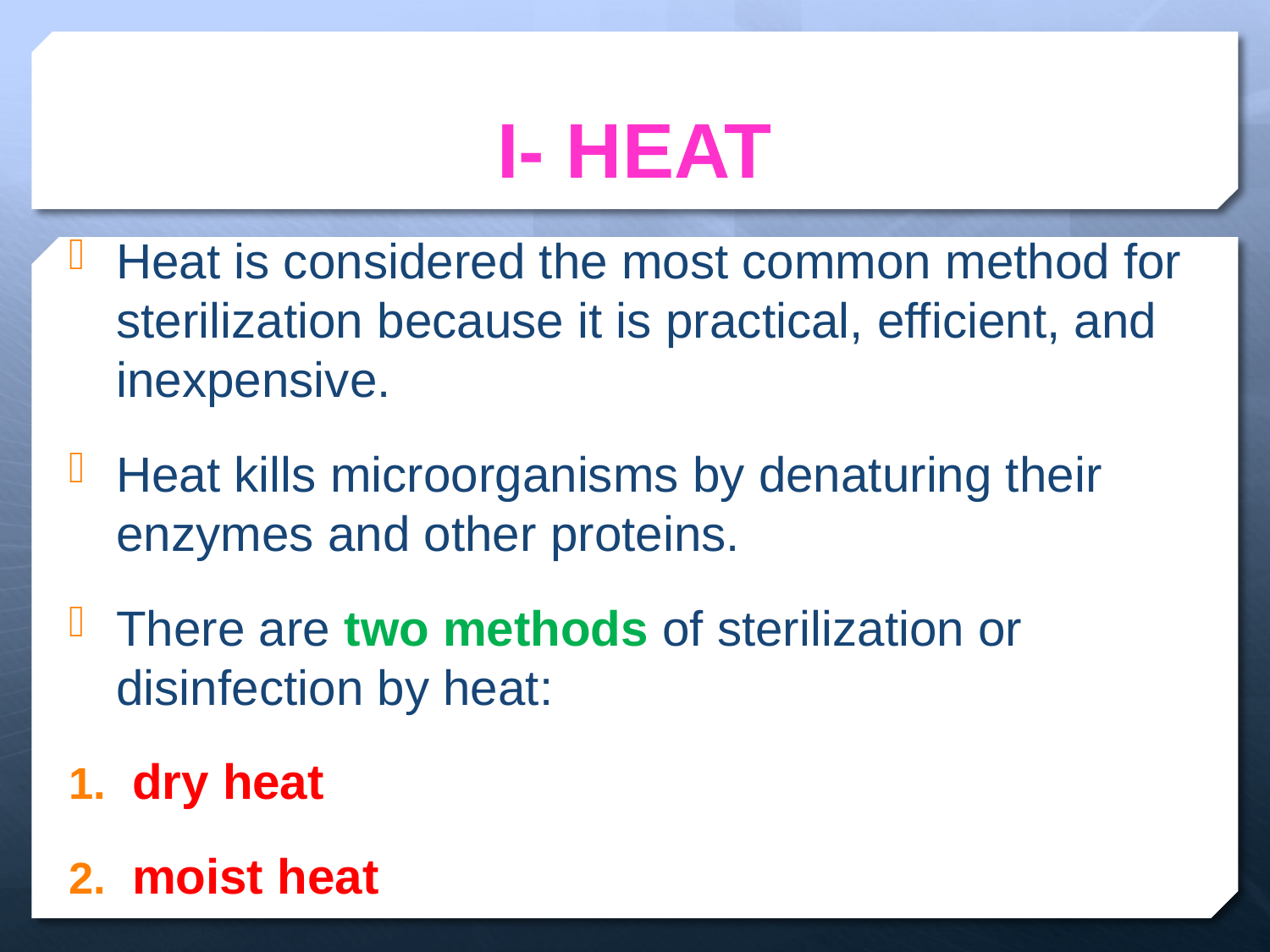

# I- HEAT
Heat is considered the most common method for sterilization because it is practical, efficient, and inexpensive.
Heat kills microorganisms by denaturing their enzymes and other proteins.
There are two methods of sterilization or disinfection by heat:
dry heat
moist heat